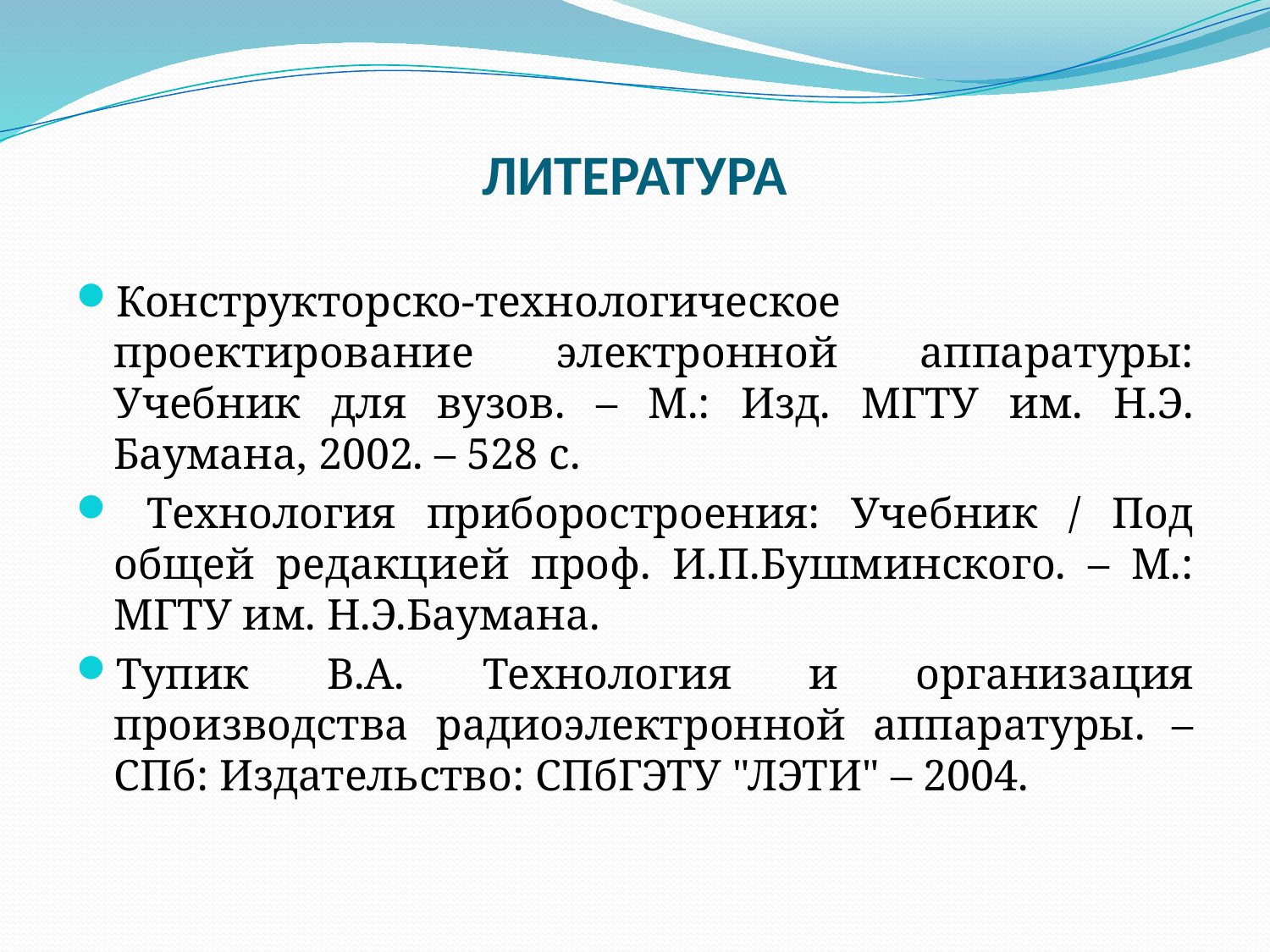

# ЛИТЕРАТУРА
Конструкторско-технологическое проектирование электронной аппаратуры: Учебник для вузов. – М.: Изд. МГТУ им. Н.Э. Баумана, 2002. – 528 с.
 Технология приборостроения: Учебник / Под общей редакцией проф. И.П.Бушминского. – М.: МГТУ им. Н.Э.Баумана.
Тупик В.А. Технология и организация производства радиоэлектронной аппаратуры. – СПб: Издательство: СПбГЭТУ "ЛЭТИ" – 2004.